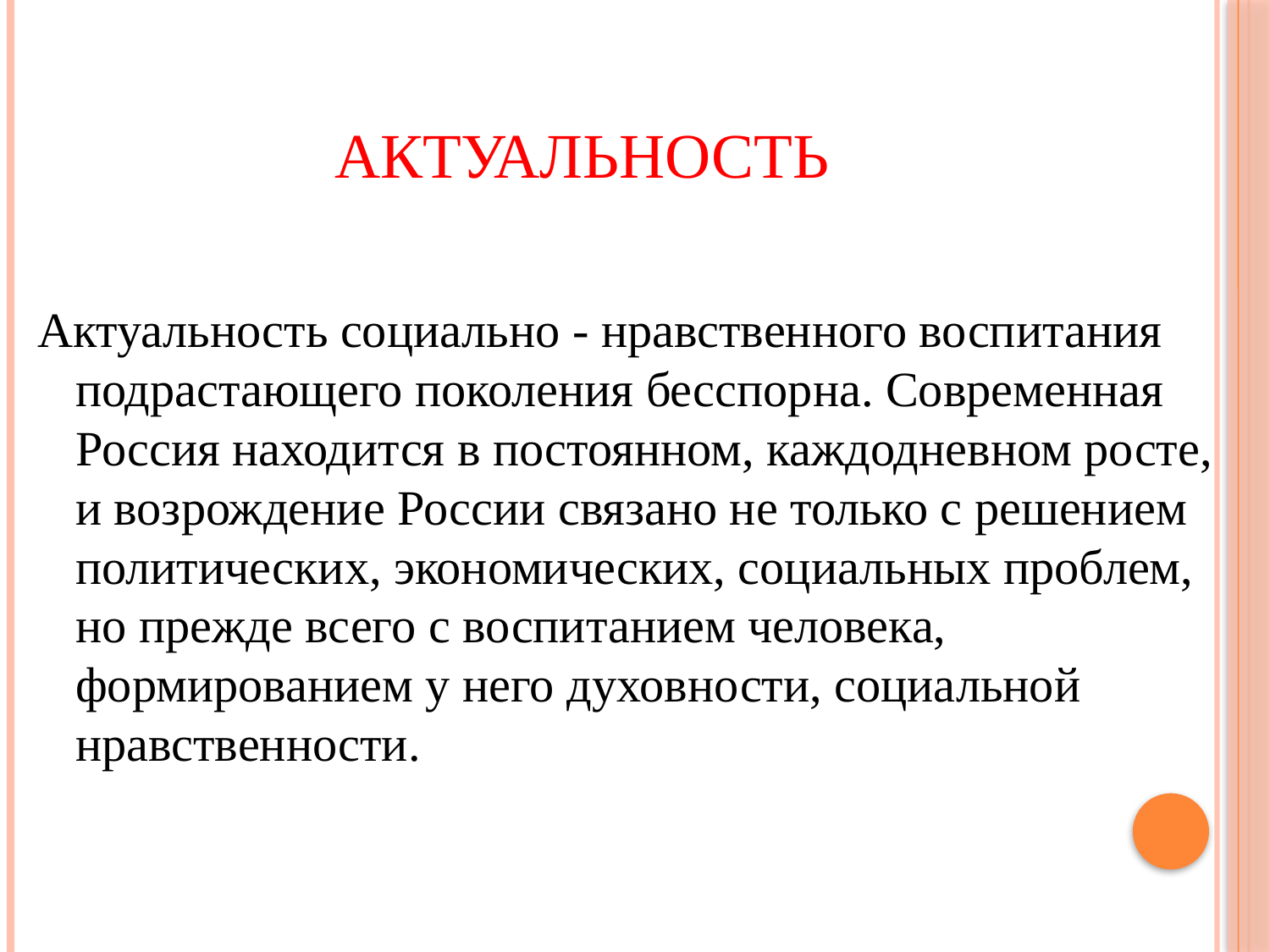

# Актуальность

Актуальность социально - нравственного воспитания подрастающего поколения бесспорна. Современная Россия находится в постоянном, каждодневном росте, и возрождение России связано не только с решением политических, экономических, социальных проблем, но прежде всего с воспитанием человека, формированием у него духовности, социальной нравственности.